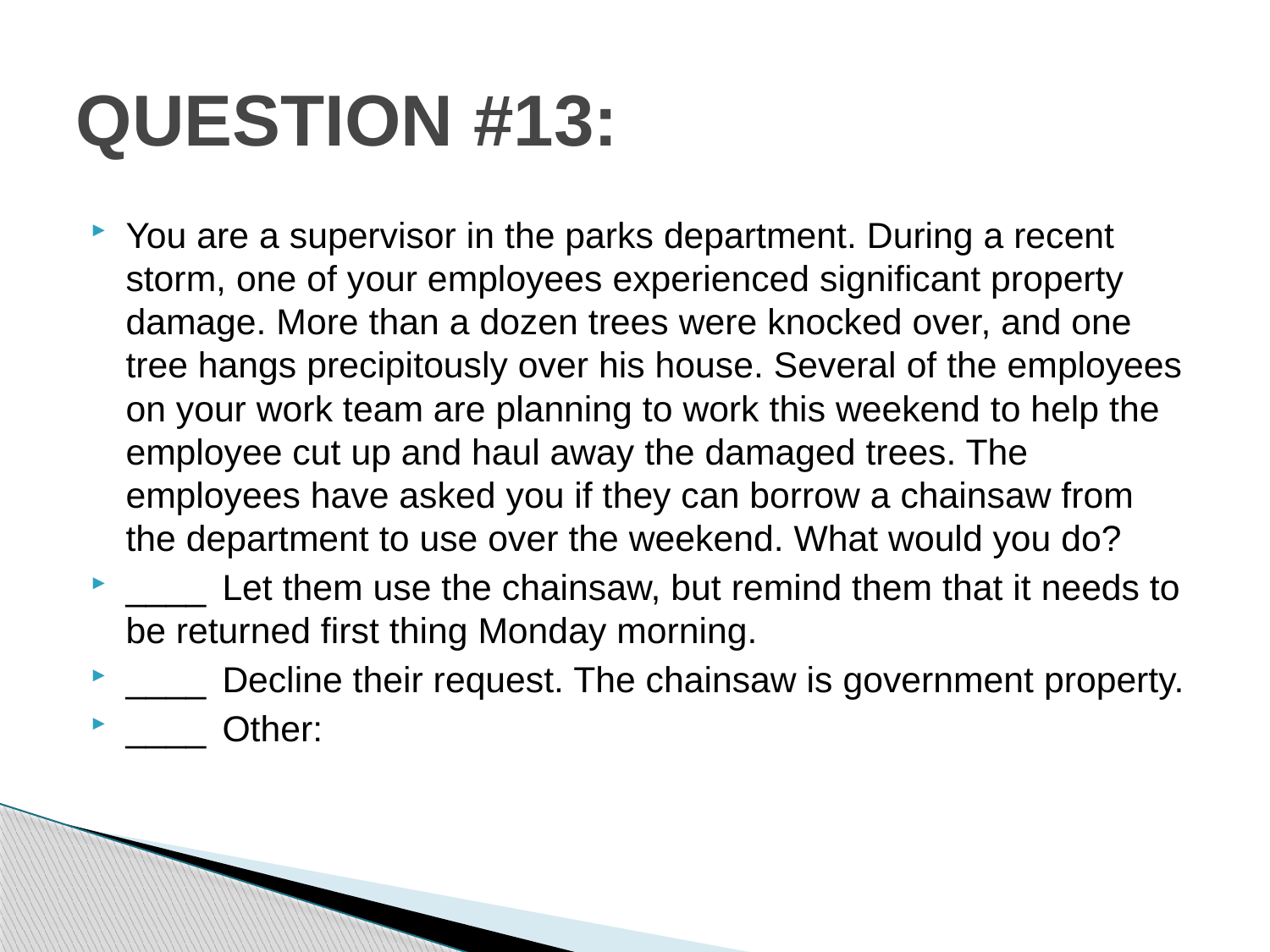

# QUESTION #13:
You are a supervisor in the parks department. During a recent storm, one of your employees experienced significant property damage. More than a dozen trees were knocked over, and one tree hangs precipitously over his house. Several of the employees on your work team are planning to work this weekend to help the employee cut up and haul away the damaged trees. The employees have asked you if they can borrow a chainsaw from the department to use over the weekend. What would you do?
____	Let them use the chainsaw, but remind them that it needs to be returned first thing Monday morning.
____	Decline their request. The chainsaw is government property.
____	Other: